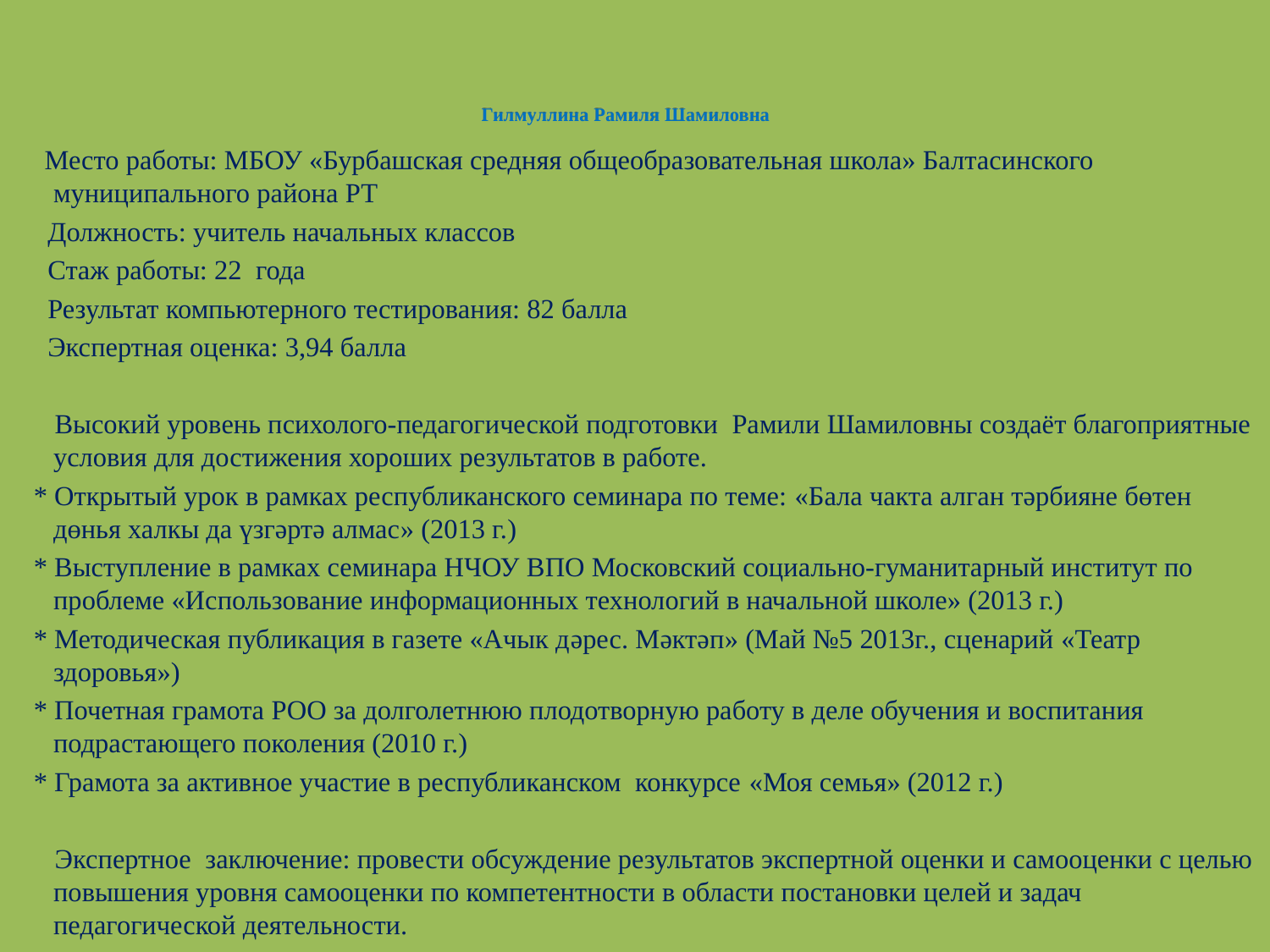

# Гилмуллина Рамиля Шамиловна
      Место работы: МБОУ «Бурбашская средняя общеобразовательная школа» Балтасинского муниципального района РТ
     Должность: учитель начальных классов
     Стаж работы: 22  года
     Результат компьютерного тестирования: 82 балла
     Экспертная оценка: 3,94 балла

      Высокий уровень психолого-педагогической подготовки  Рамили Шамиловны создаёт благоприятные условия для достижения хороших результатов в работе.
   * Открытый урок в рамках республиканского семинара по теме: «Бала чакта алган тәрбияне бөтен дөнья халкы да үзгәртә алмас» (2013 г.)
   * Выступление в рамках семинара НЧОУ ВПО Московский социально-гуманитарный институт по проблеме «Использование информационных технологий в начальной школе» (2013 г.)
   * Методическая публикация в газете «Ачык дәрес. Мәктәп» (Май №5 2013г., сценарий «Театр здоровья»)
   * Почетная грамота РОО за долголетнюю плодотворную работу в деле обучения и воспитания подрастающего поколения (2010 г.)
   * Грамота за активное участие в республиканском  конкурсе «Моя семья» (2012 г.)

      Экспертное  заключение: провести обсуждение результатов экспертной оценки и самооценки с целью повышения уровня самооценки по компетентности в области постановки целей и задач педагогической деятельности.